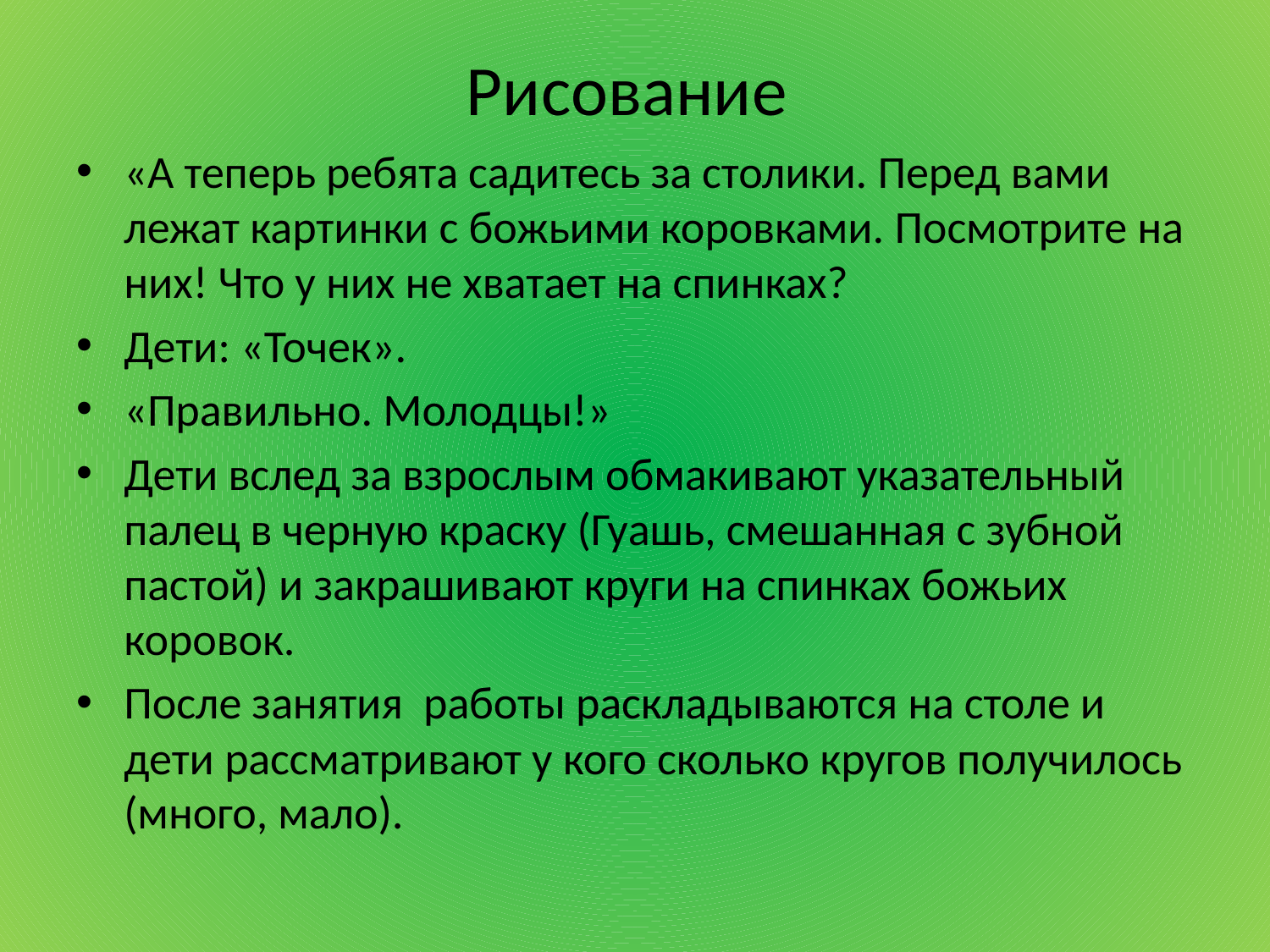

# Рисование
«А теперь ребята садитесь за столики. Перед вами лежат картинки с божьими коровками. Посмотрите на них! Что у них не хватает на спинках?
Дети: «Точек».
«Правильно. Молодцы!»
Дети вслед за взрослым обмакивают указательный палец в черную краску (Гуашь, смешанная с зубной пастой) и закрашивают круги на спинках божьих коровок.
После занятия  работы раскладываются на столе и дети рассматривают у кого сколько кругов получилось (много, мало).